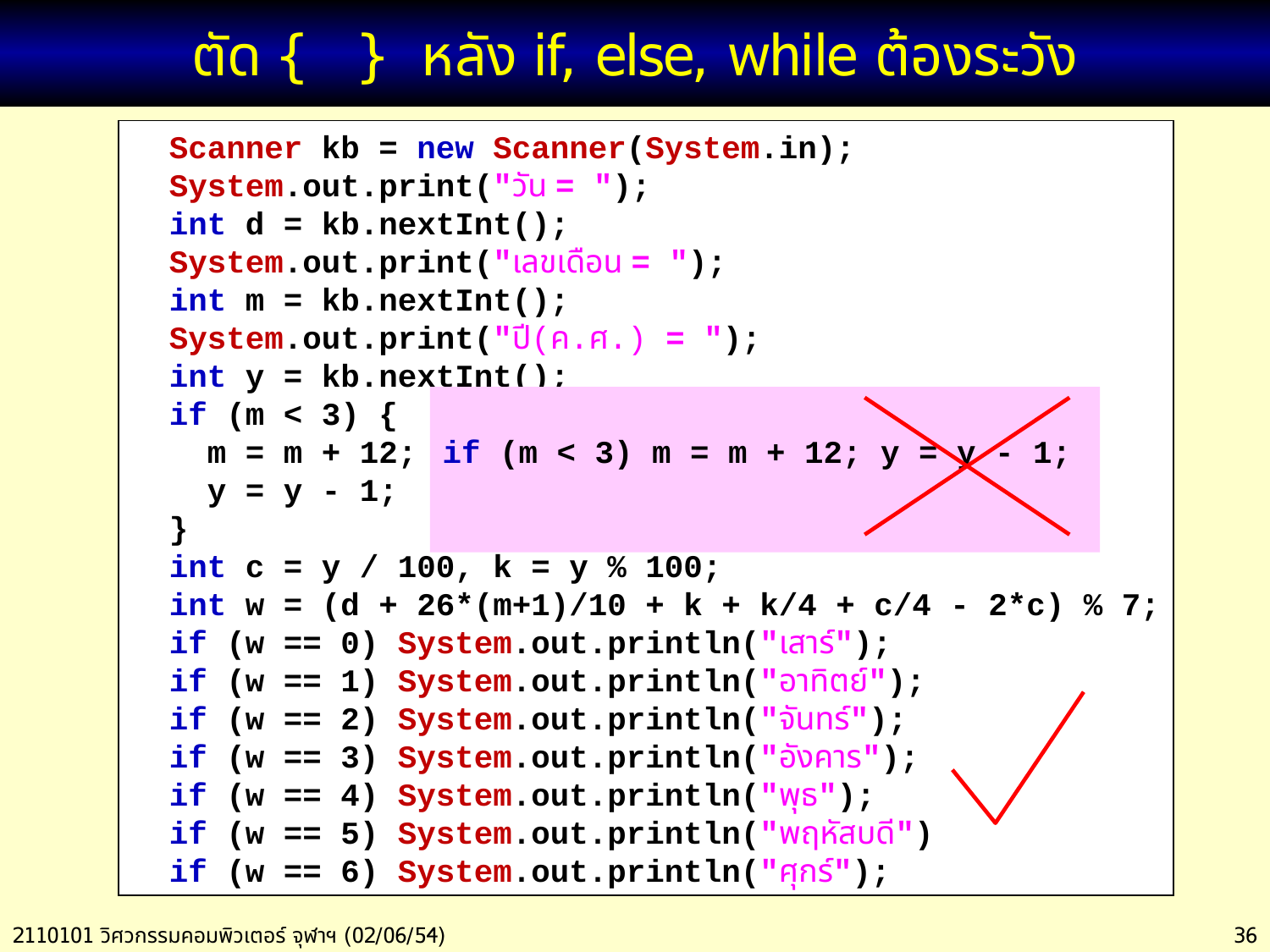

# ตัด {   }  หลัง if, else, while ต้องระวัง
  Scanner kb = new Scanner(System.in);
  System.out.print("วัน = ");
  int d = kb.nextInt();
  System.out.print("เลขเดือน = ");
  int m = kb.nextInt();
  System.out.print("ปี(ค.ศ.) = ");
  int y = kb.nextInt();
  if (m < 3) {
    m = m + 12;
    y = y - 1;
  }
  int c = y / 100, k = y % 100;
  int w = (d + 26*(m+1)/10 + k + k/4 + c/4 - 2*c) % 7;
  if (w == 0) System.out.println("เสาร์");
  if (w == 1) System.out.println("อาทิตย์");
  if (w == 2) System.out.println("จันทร์");
  if (w == 3) System.out.println("อังคาร");
  if (w == 4) System.out.println("พุธ");
  if (w == 5) System.out.println("พฤหัสบดี")
  if (w == 6) System.out.println("ศุกร์");

if (m < 3) m = m + 12; y = y - 1;